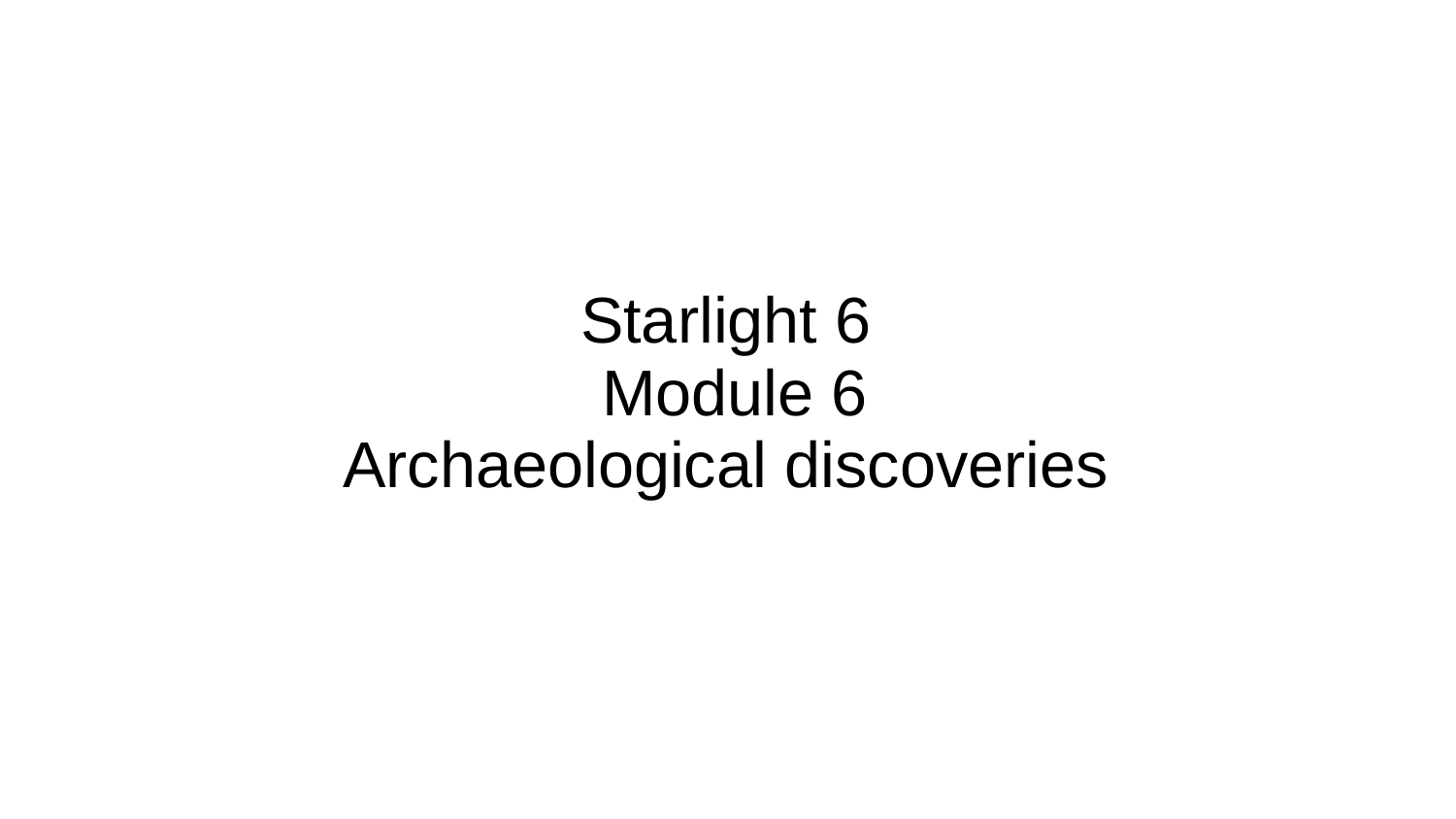

# Starlight 6
Module 6
Archaeological discoveries